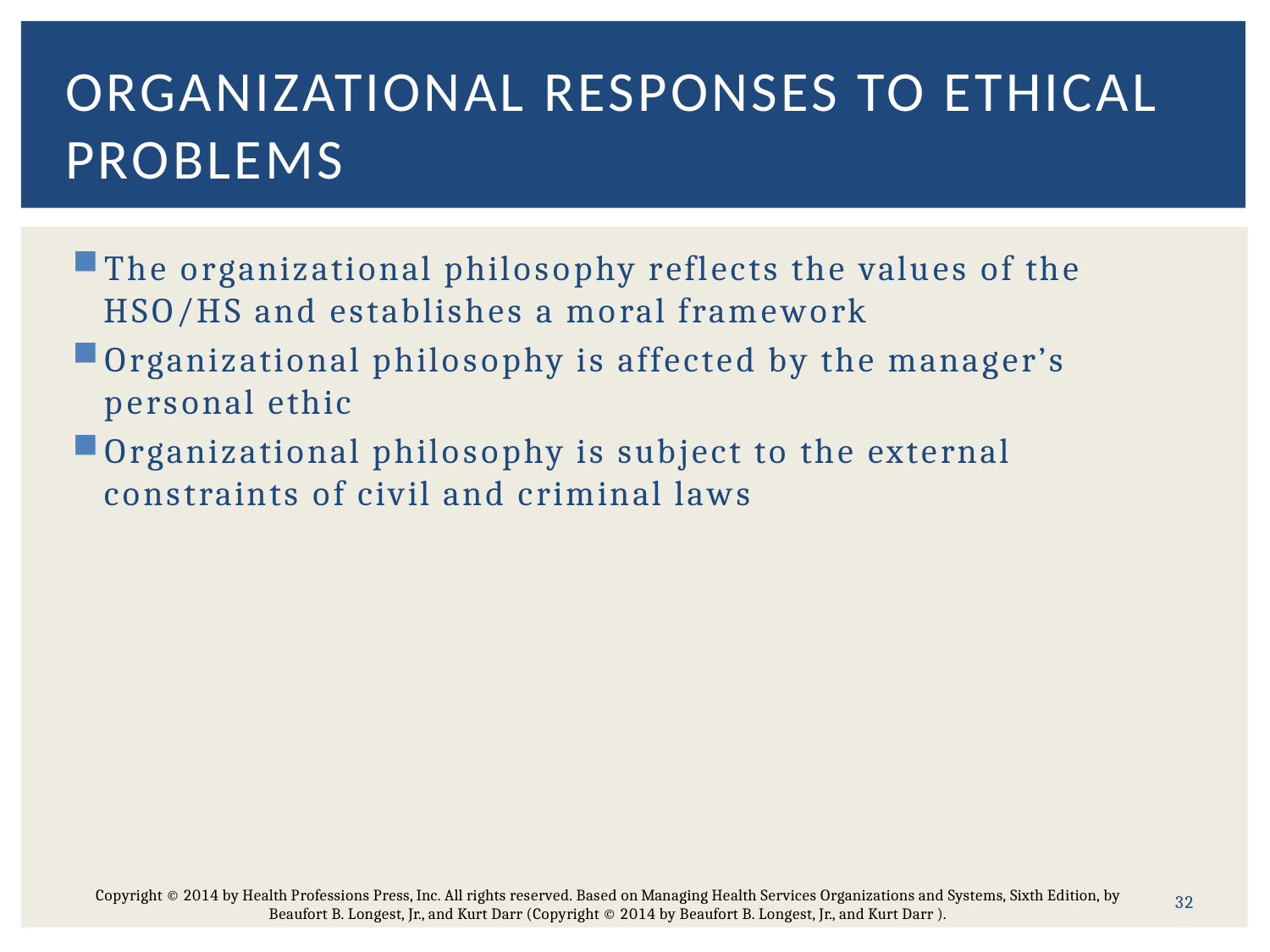

# Organizational Responses to Ethical Problems
The organizational philosophy reflects the values of the HSO/HS and establishes a moral framework
Organizational philosophy is affected by the manager’s personal ethic
Organizational philosophy is subject to the external constraints of civil and criminal laws
32